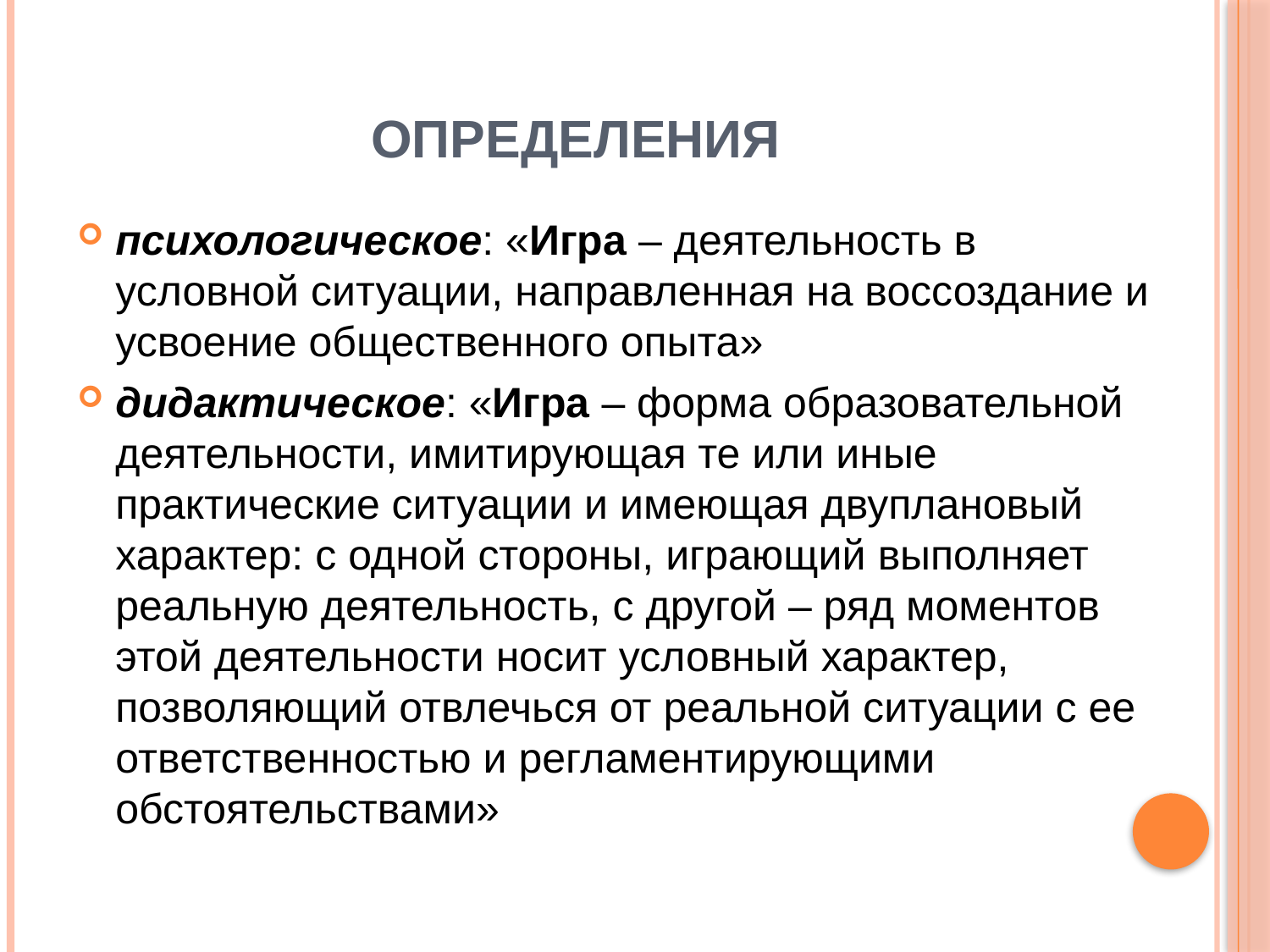

# ОПРЕДЕЛЕНИЯ
психологическое: «Игра – деятельность в условной ситуации, направленная на воссоздание и усвоение общественного опыта»
дидактическое: «Игра – форма образовательной деятельности, имитирующая те или иные практические ситуации и имеющая двуплановый характер: с одной стороны, играющий выполняет реальную деятельность, с другой – ряд моментов этой деятельности носит условный характер, позволяющий отвлечься от реальной ситуации с ее ответственностью и регламентирующими обстоятельствами»